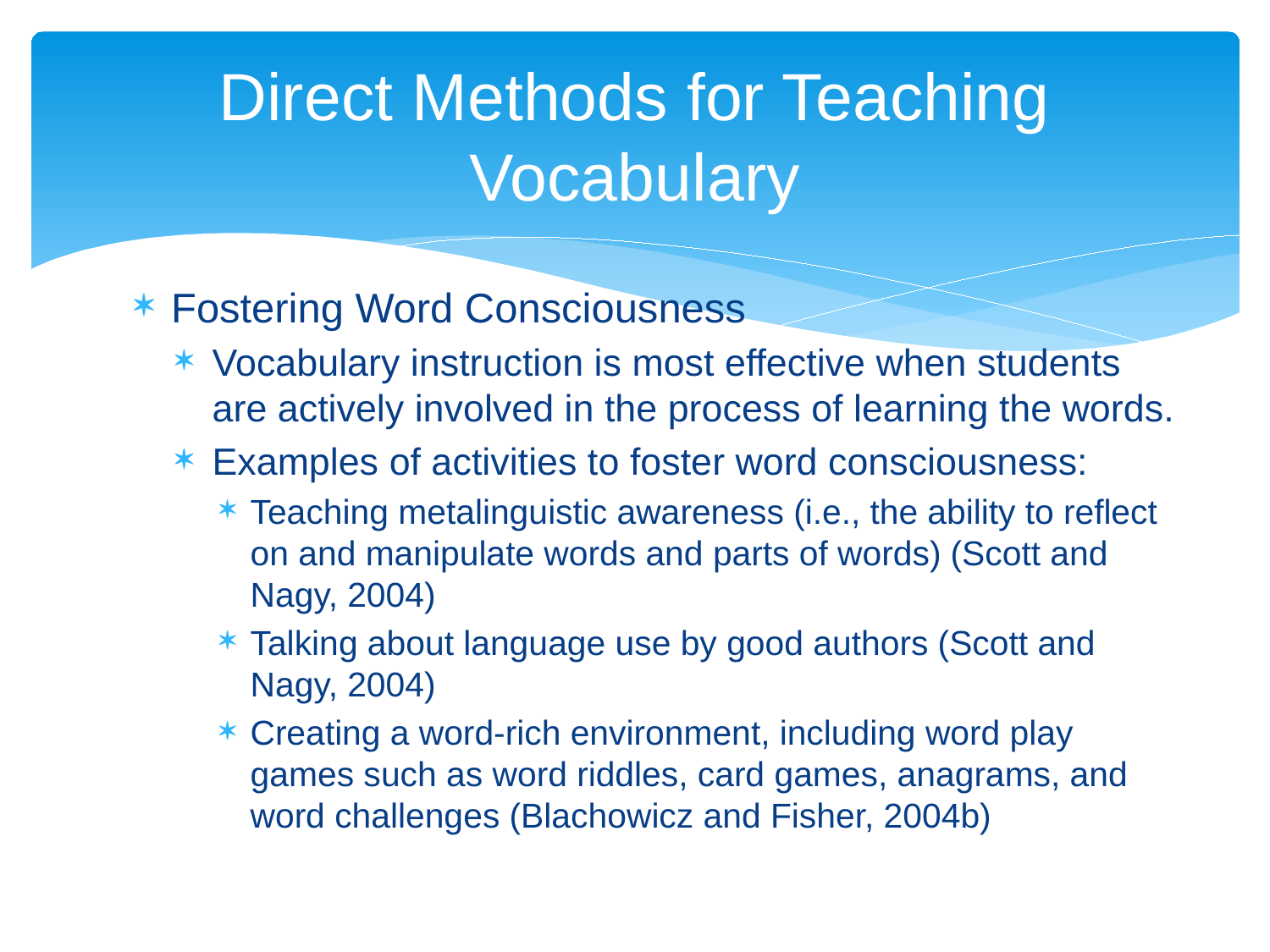

# Direct Methods for Teaching Vocabulary
Fostering Word Consciousness
Vocabulary instruction is most effective when students are actively involved in the process of learning the words.
Examples of activities to foster word consciousness:
Teaching metalinguistic awareness (i.e., the ability to reflect on and manipulate words and parts of words) (Scott and Nagy, 2004)
Talking about language use by good authors (Scott and Nagy, 2004)
Creating a word-rich environment, including word play games such as word riddles, card games, anagrams, and word challenges (Blachowicz and Fisher, 2004b)